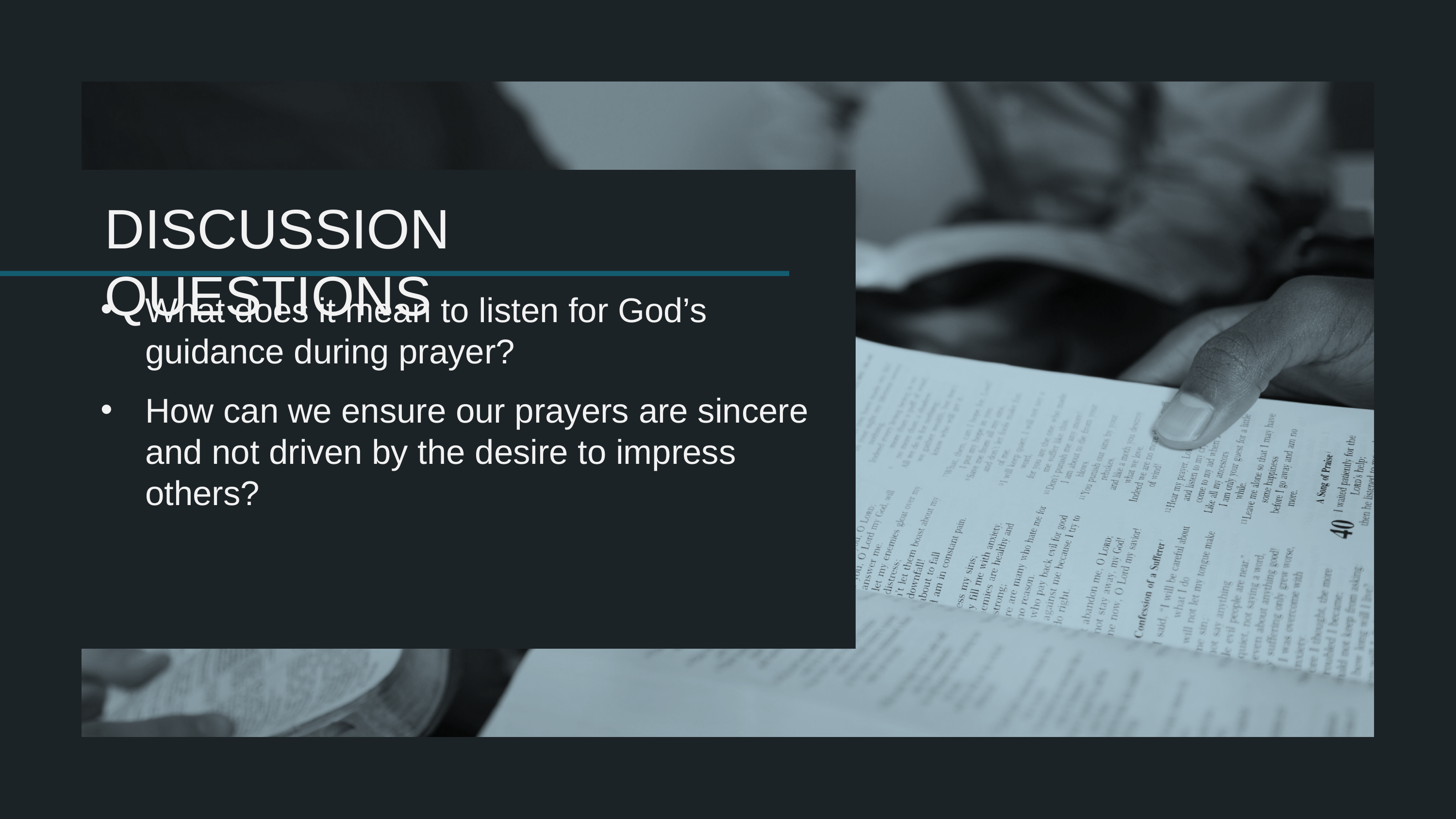

What does it mean to listen for God’s guidance during prayer?
How can we ensure our prayers are sincere and not driven by the desire to impress others?